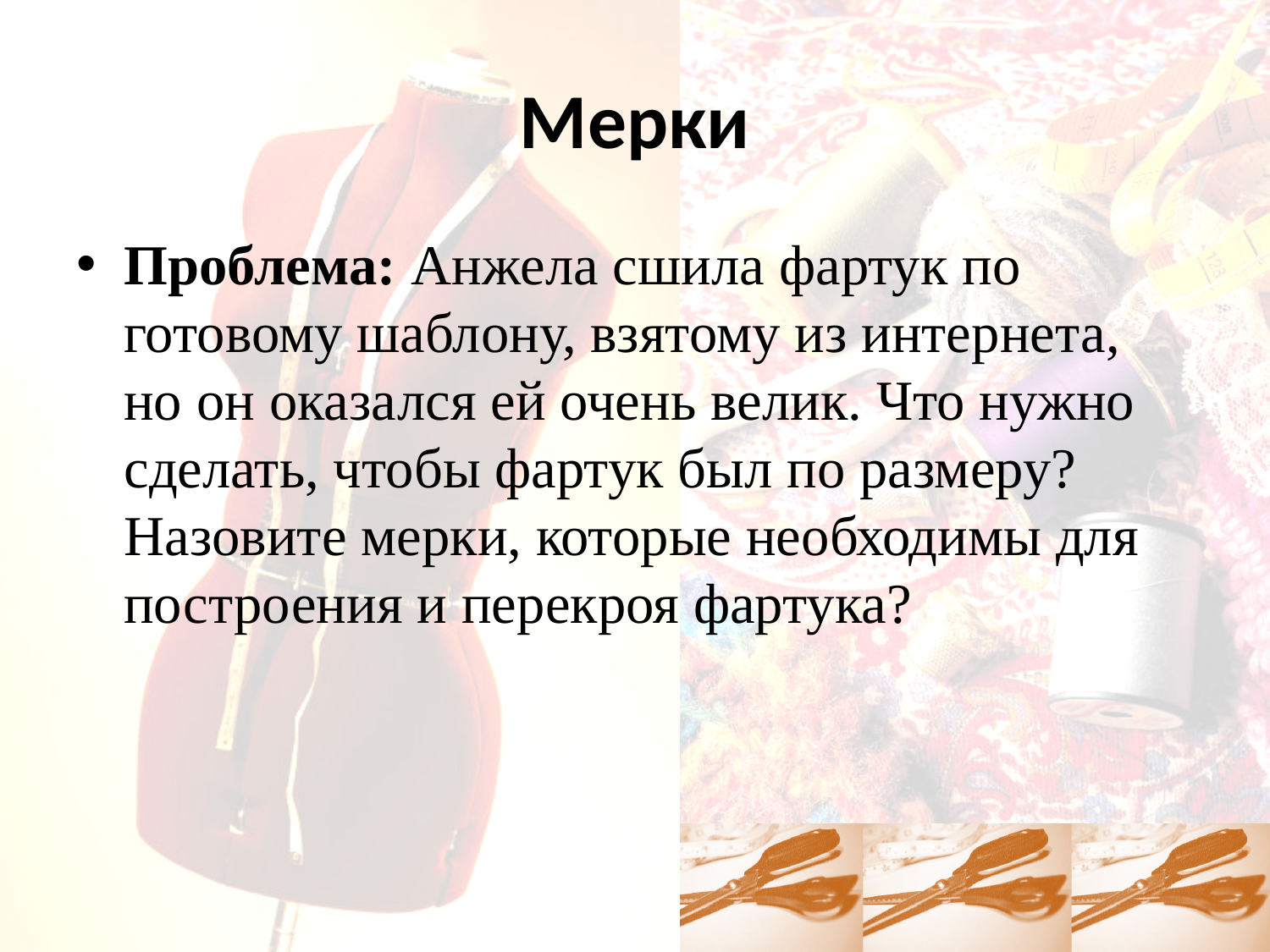

# Мерки
Проблема: Анжела сшила фартук по готовому шаблону, взятому из интернета, но он оказался ей очень велик. Что нужно сделать, чтобы фартук был по размеру? Назовите мерки, которые необходимы для построения и перекроя фартука?